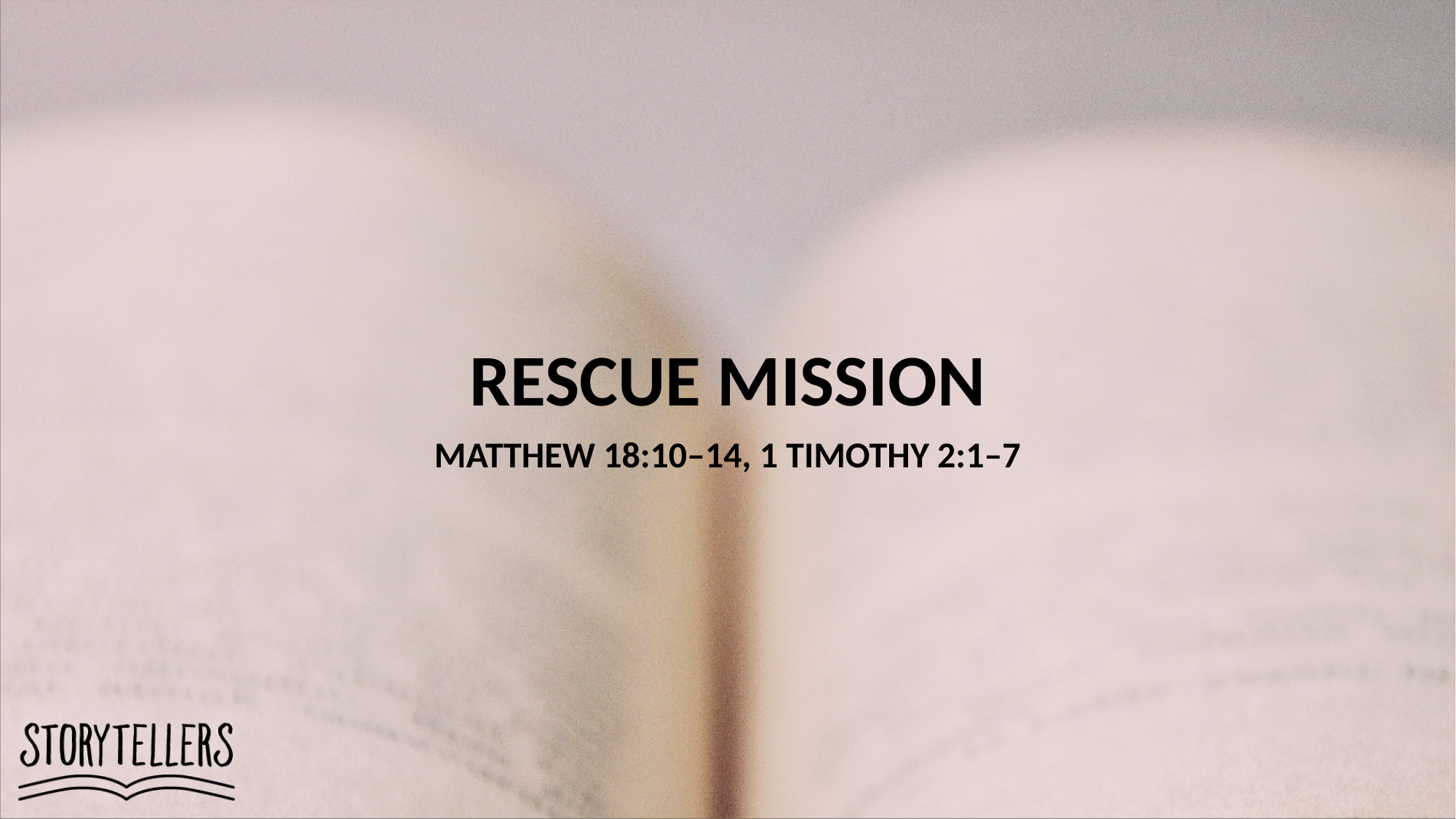

RESCUE MISSION
MATTHEW 18:10–14, 1 TIMOTHY 2:1–7